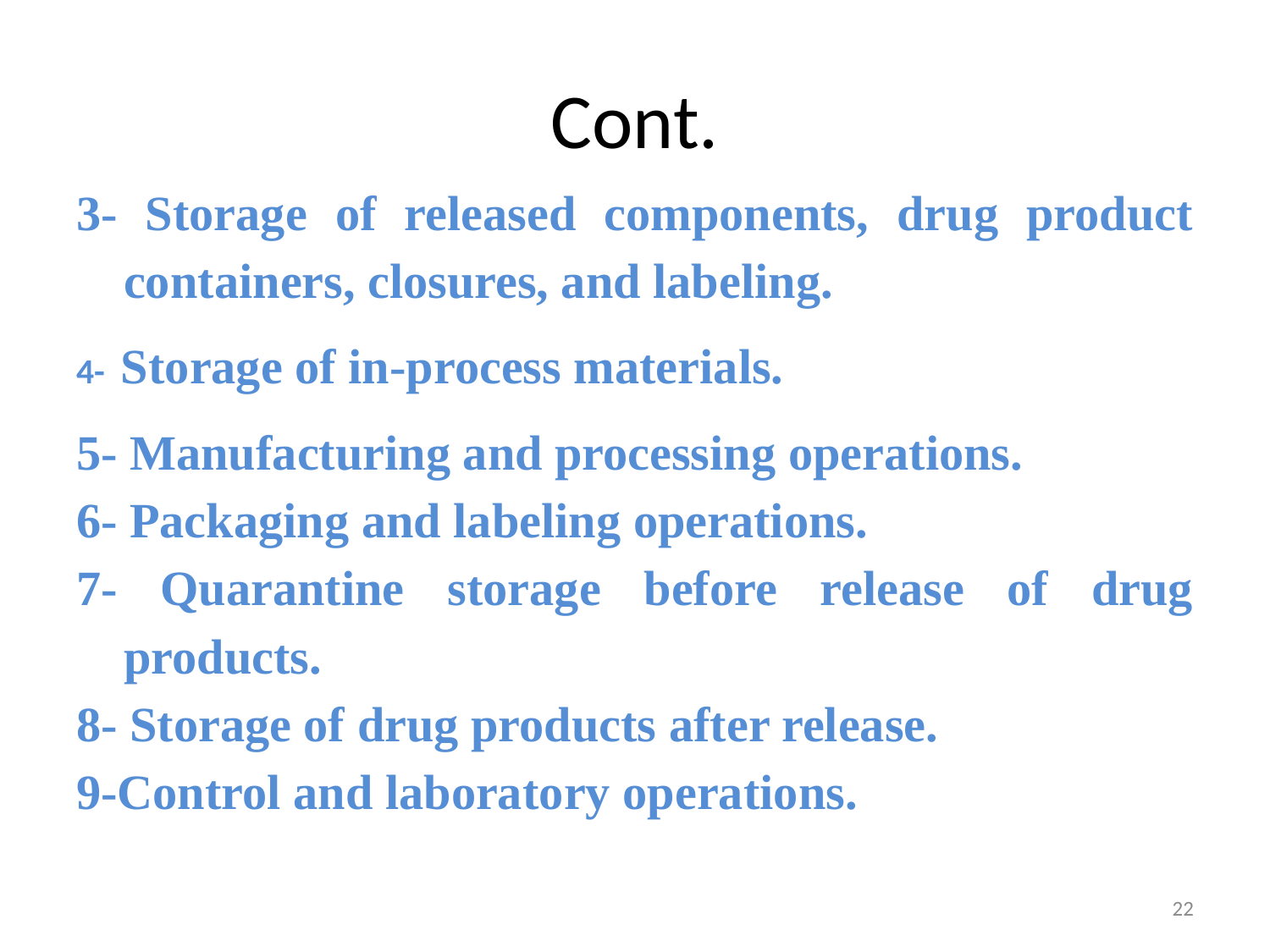

# Cont.
3- Storage of released components, drug product containers, closures, and labeling.
4-  Storage of in-process materials.
5- Manufacturing and processing operations.
6- Packaging and labeling operations.
7- Quarantine storage before release of drug products.
8- Storage of drug products after release.
9-Control and laboratory operations.
22